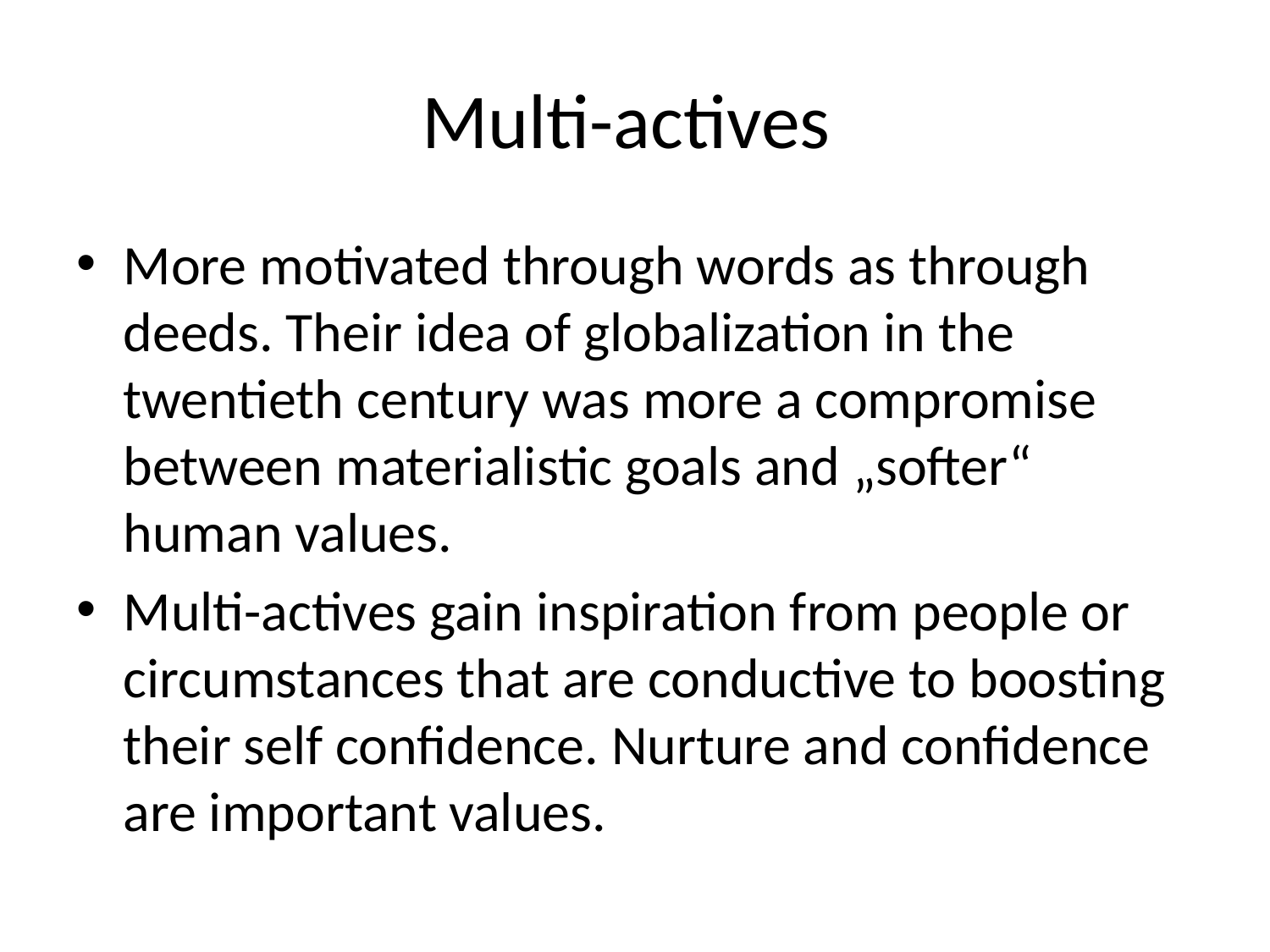

# Multi-actives
More motivated through words as through deeds. Their idea of globalization in the twentieth century was more a compromise between materialistic goals and „softer“ human values.
Multi-actives gain inspiration from people or circumstances that are conductive to boosting their self confidence. Nurture and confidence are important values.